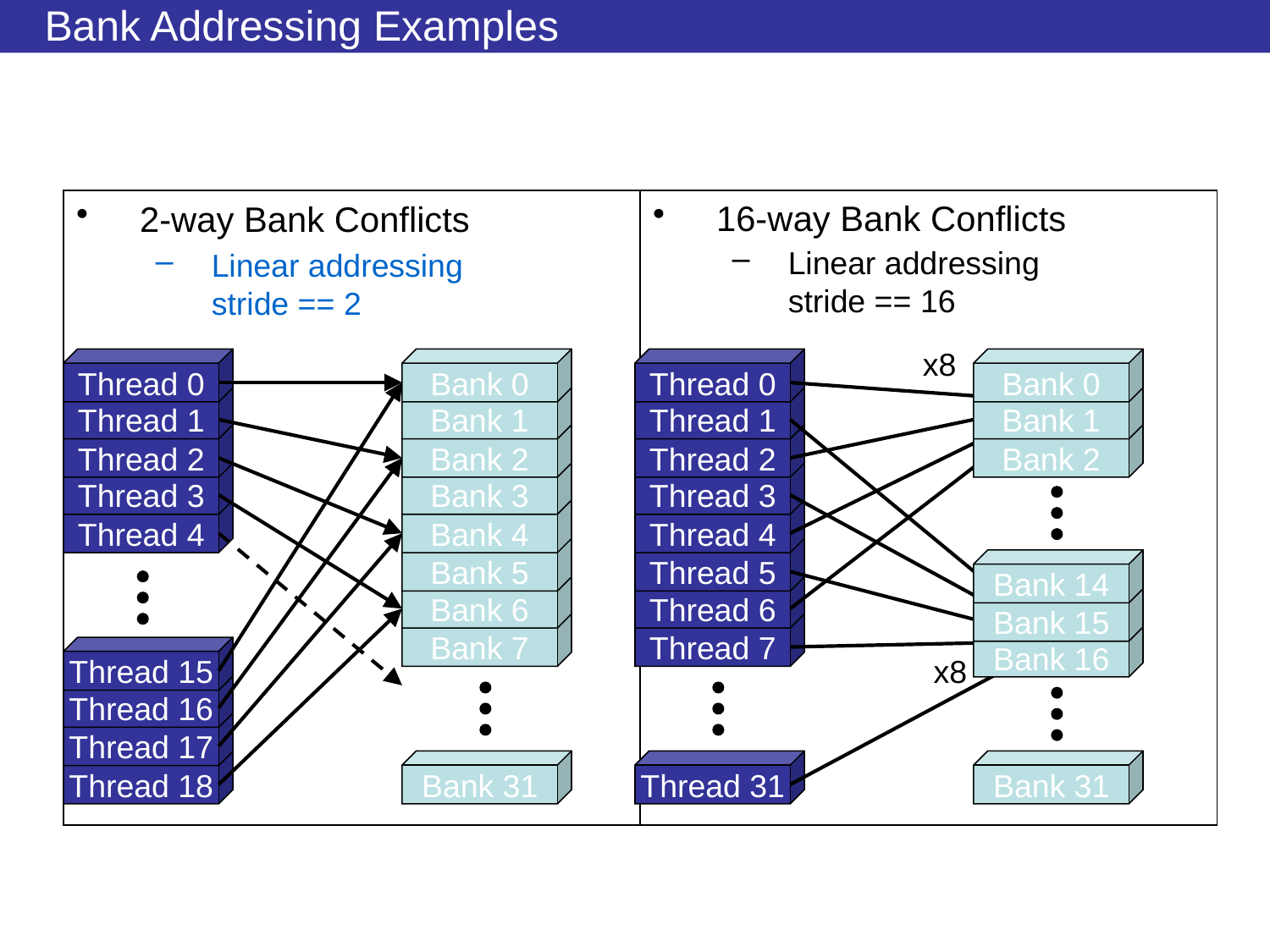

# Bank Addressing Examples

2-way Bank Conflicts
Linear addressing
stride == 2
16-way Bank Conflicts
Linear addressing
stride == 16
x8
Thread 0
Thread 1
Thread 2
Thread 3
Thread 4
Thread 5
Thread 6
Thread 7

Thread 31
Bank 0
Bank 1
Bank 2

Bank 14
Bank 15
Bank 16

Bank 31
x8
Thread 0
Bank 0
Bank 1
Bank 2
Bank 3
Bank 4
Bank 5
Bank 6
Bank 7

Bank 31
Thread 1
Thread 2
Thread 3
Thread 4

Thread 15
Thread 16
Thread 17
Thread 18